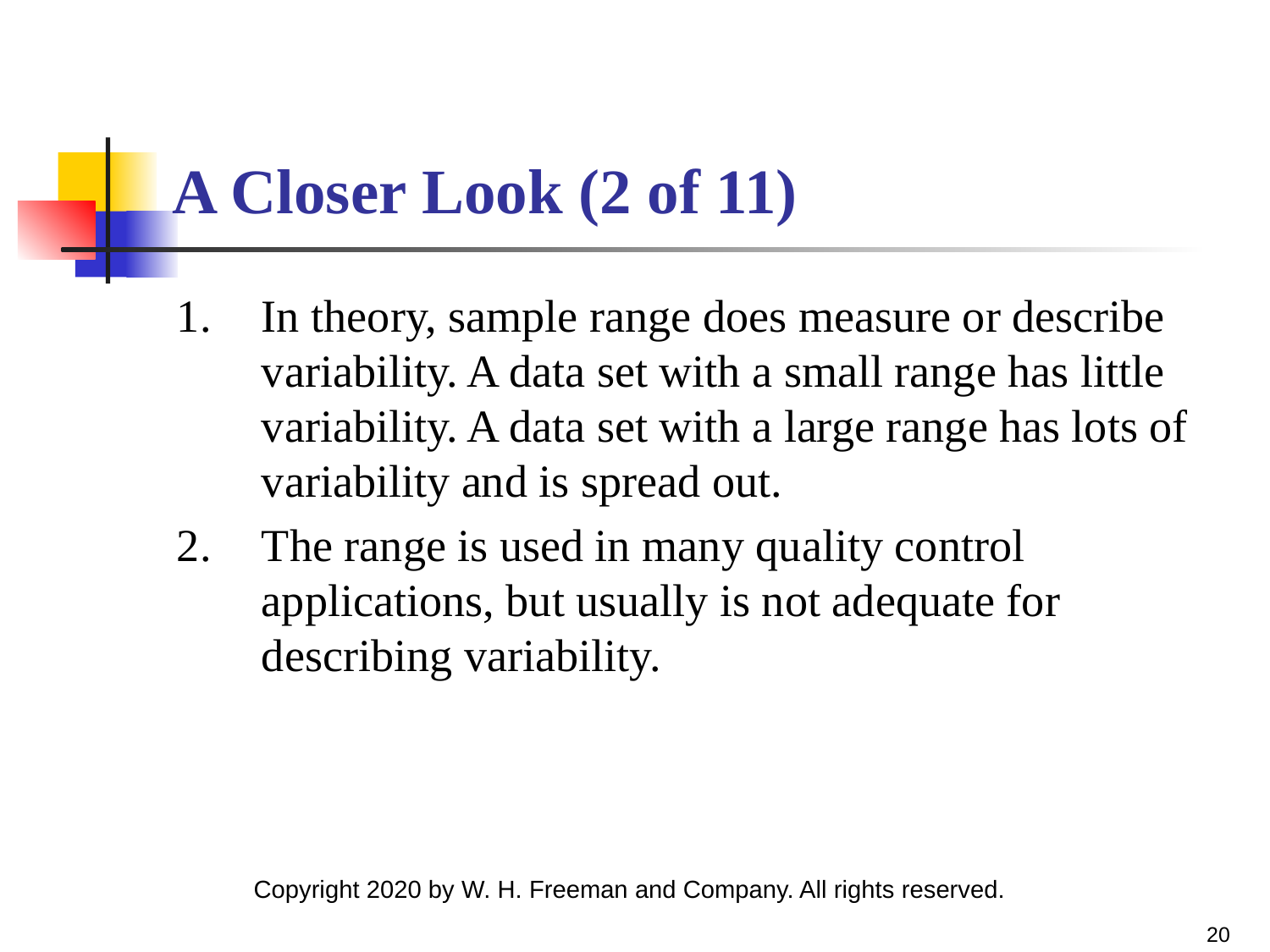

# A Closer Look (2 of 11)
In theory, sample range does measure or describe variability. A data set with a small range has little variability. A data set with a large range has lots of variability and is spread out.
The range is used in many quality control applications, but usually is not adequate for describing variability.